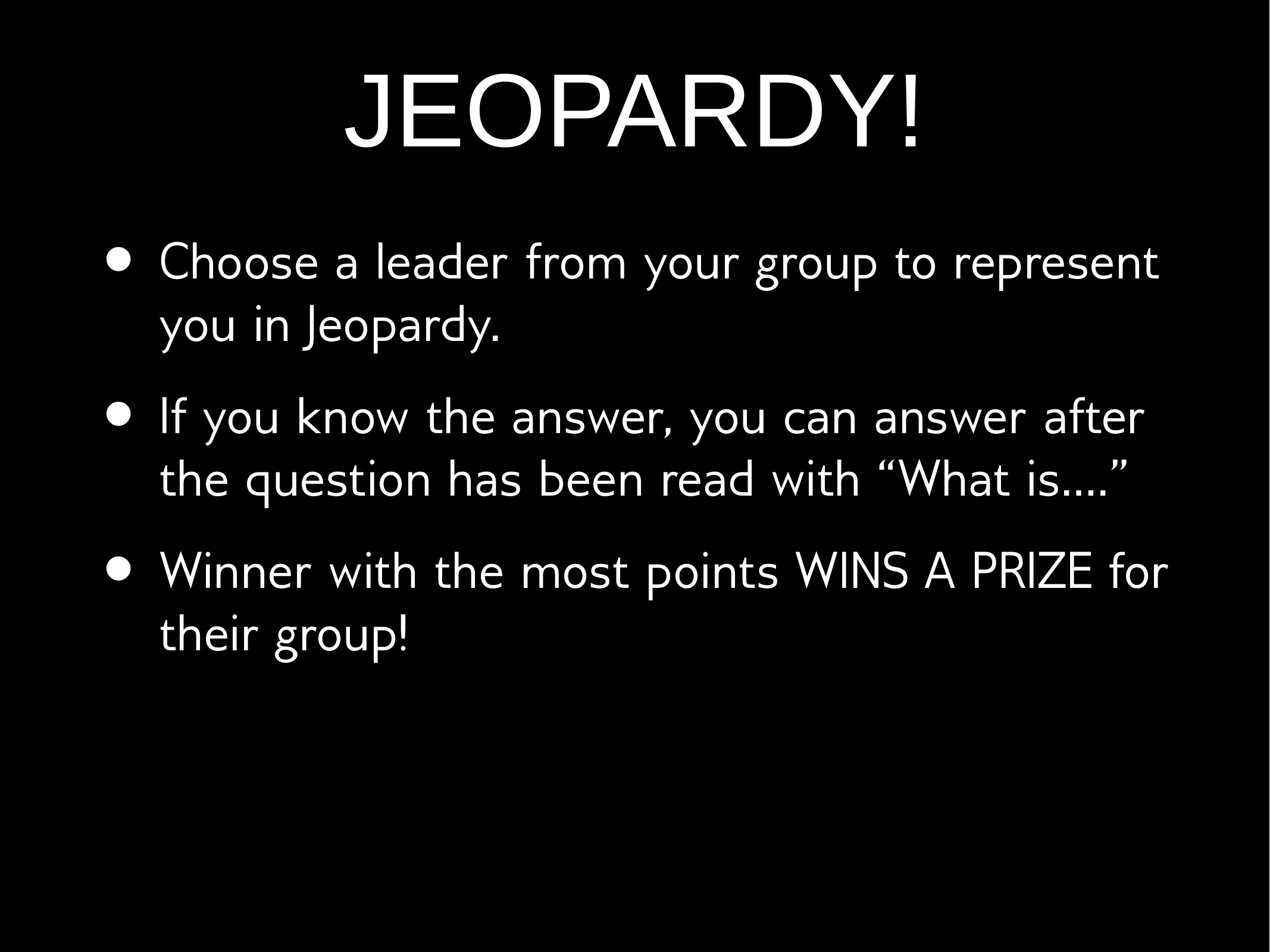

# JEOPARDY!
Choose a leader from your group to represent you in Jeopardy.
If you know the answer, you can answer after the question has been read with “What is….”
Winner with the most points WINS A PRIZE for their group!